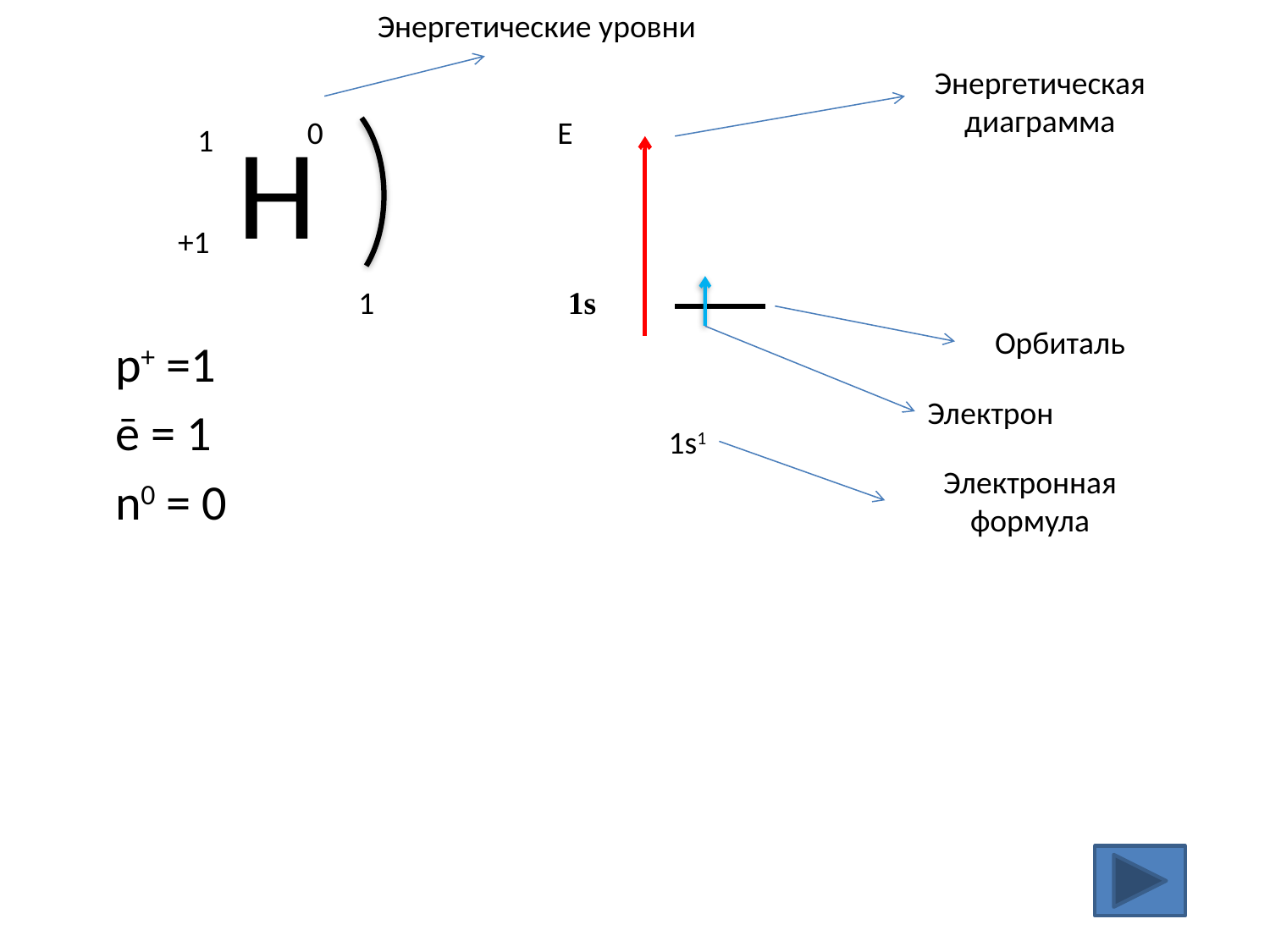

Энергетические уровни
Энергетическая диаграмма

Н
0
1
+1
Е
1
1s
Орбиталь
	p+ =1
	ē = 1
	n0 = 0

Электрон
1s1
Электронная формула